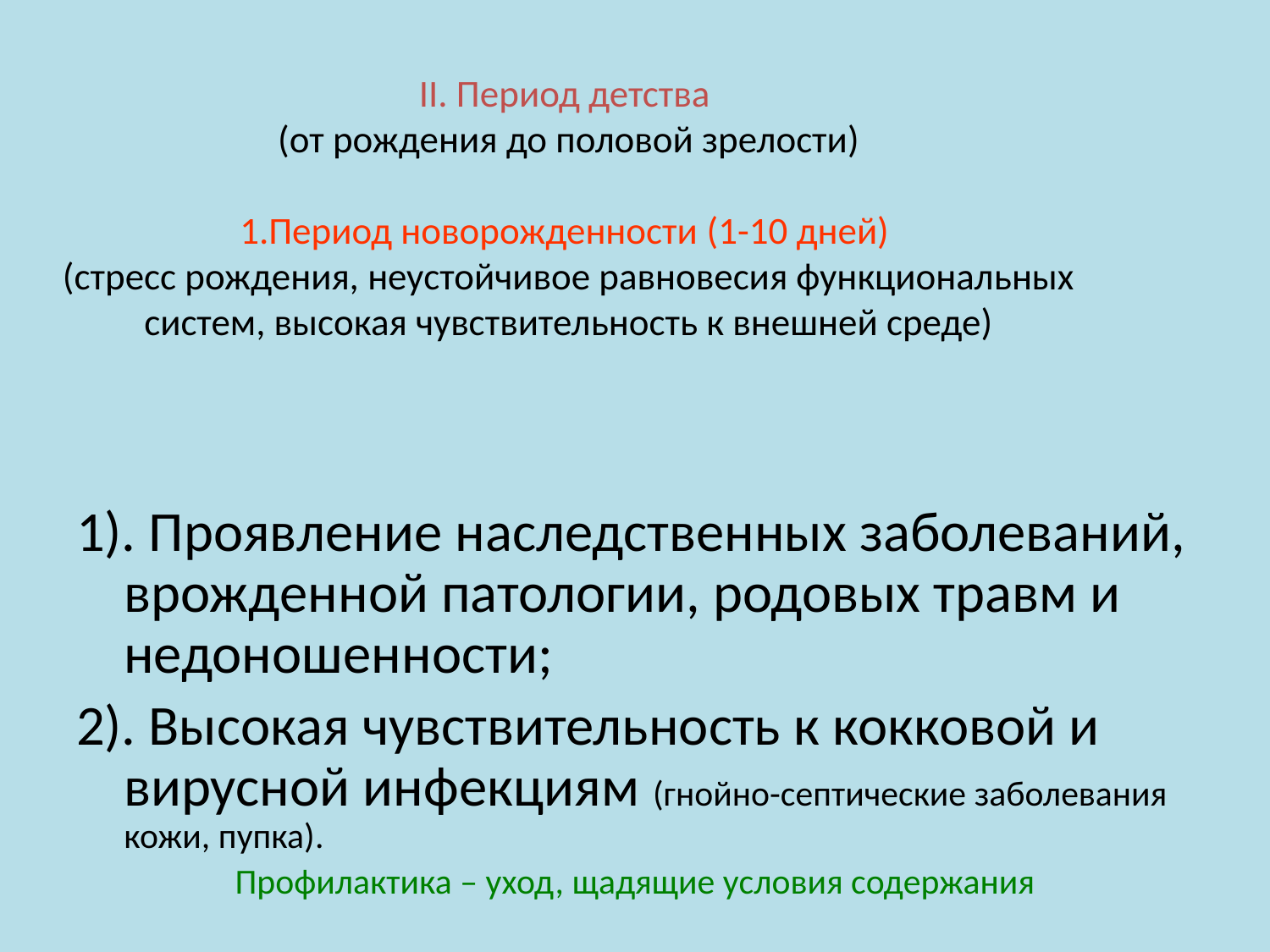

# II. Период детства (от рождения до половой зрелости) 1.Период новорожденности (1-10 дней) (стресс рождения, неустойчивое равновесия функциональных систем, высокая чувствительность к внешней среде)
1). Проявление наследственных заболеваний, врожденной патологии, родовых травм и недоношенности;
2). Высокая чувствительность к кокковой и вирусной инфекциям (гнойно-септические заболевания кожи, пупка).
Профилактика – уход, щадящие условия содержания